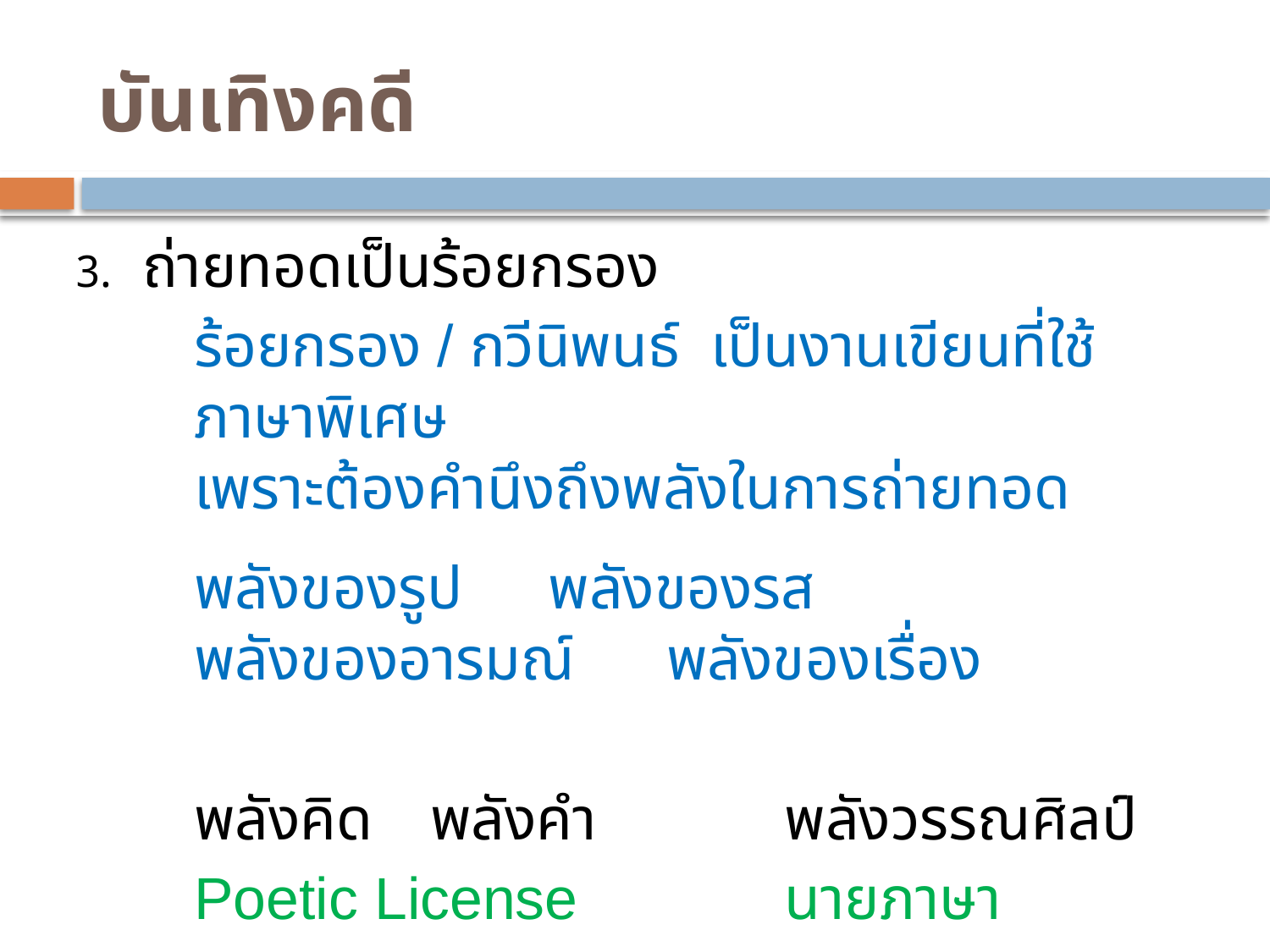

# บันเทิงคดี
ถ่ายทอดเป็นร้อยกรอง
	ร้อยกรอง / กวีนิพนธ์  เป็นงานเขียนที่ใช้ภาษาพิเศษ
	เพราะต้องคำนึงถึงพลังในการถ่ายทอด
		พลังของรูป		พลังของรส
		พลังของอารมณ์	พลังของเรื่อง

	พลังคิด	พลังคำ		พลังวรรณศิลป์
	Poetic License		นายภาษา